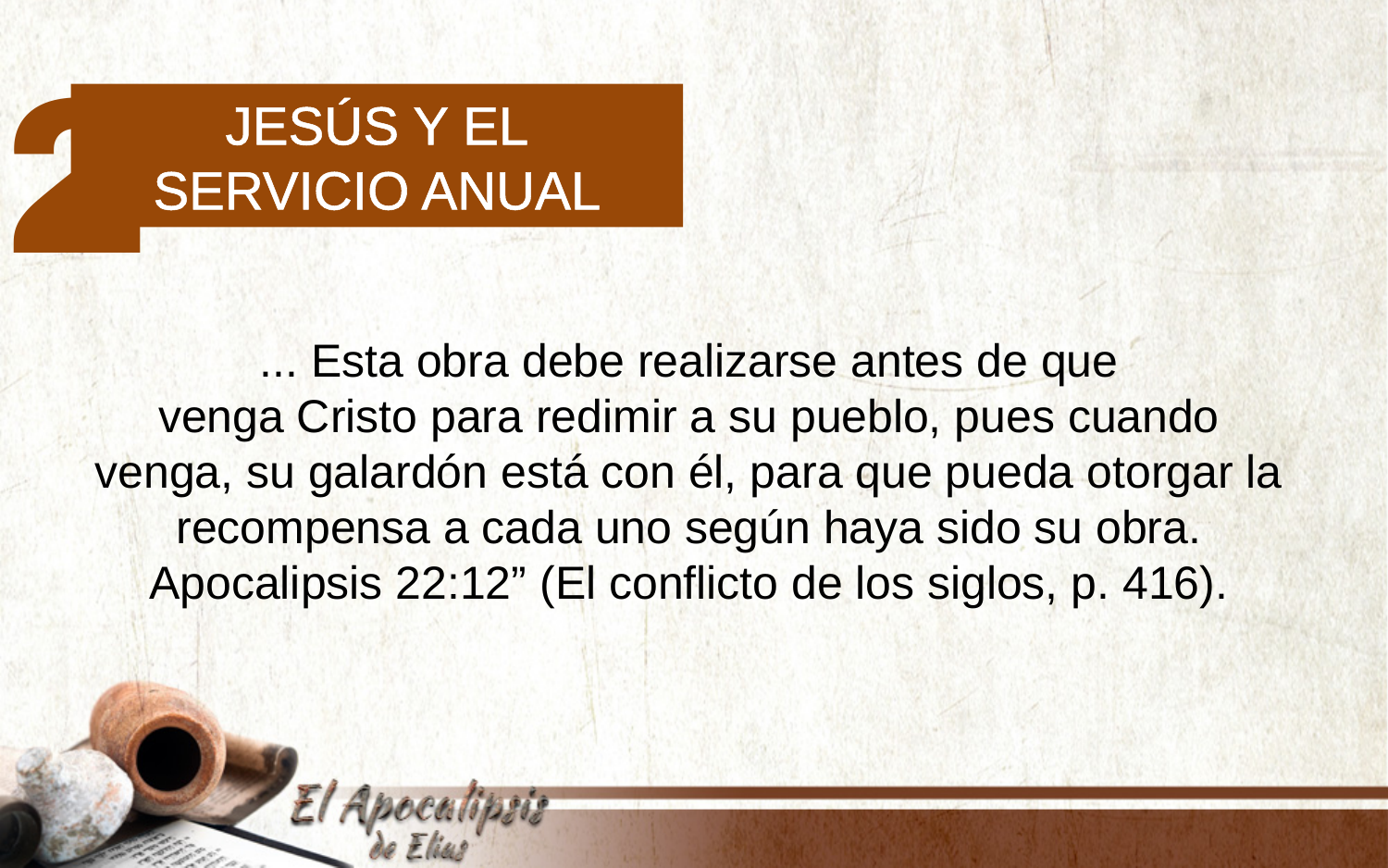

2
Jesús y el
servicio anual
... Esta obra debe realizarse antes de que
venga Cristo para redimir a su pueblo, pues cuando venga, su galardón está con él, para que pueda otorgar la recompensa a cada uno según haya sido su obra. Apocalipsis 22:12” (El conflicto de los siglos, p. 416).